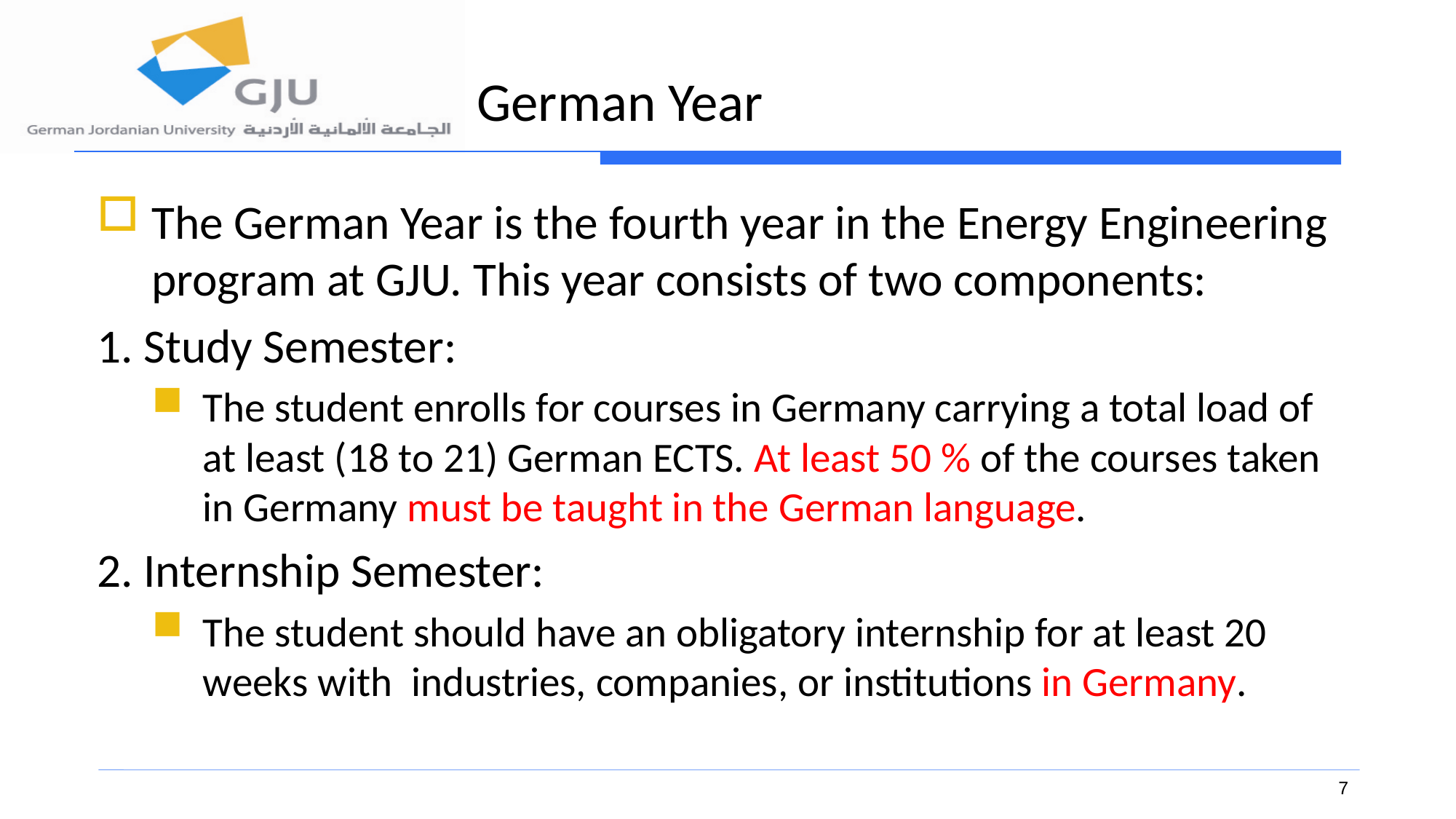

# German Year
The German Year is the fourth year in the Energy Engineering program at GJU. This year consists of two components:
1. Study Semester:
The student enrolls for courses in Germany carrying a total load of at least (18 to 21) German ECTS. At least 50 % of the courses taken in Germany must be taught in the German language.
2. Internship Semester:
The student should have an obligatory internship for at least 20 weeks with  industries, companies, or institutions in Germany.

7